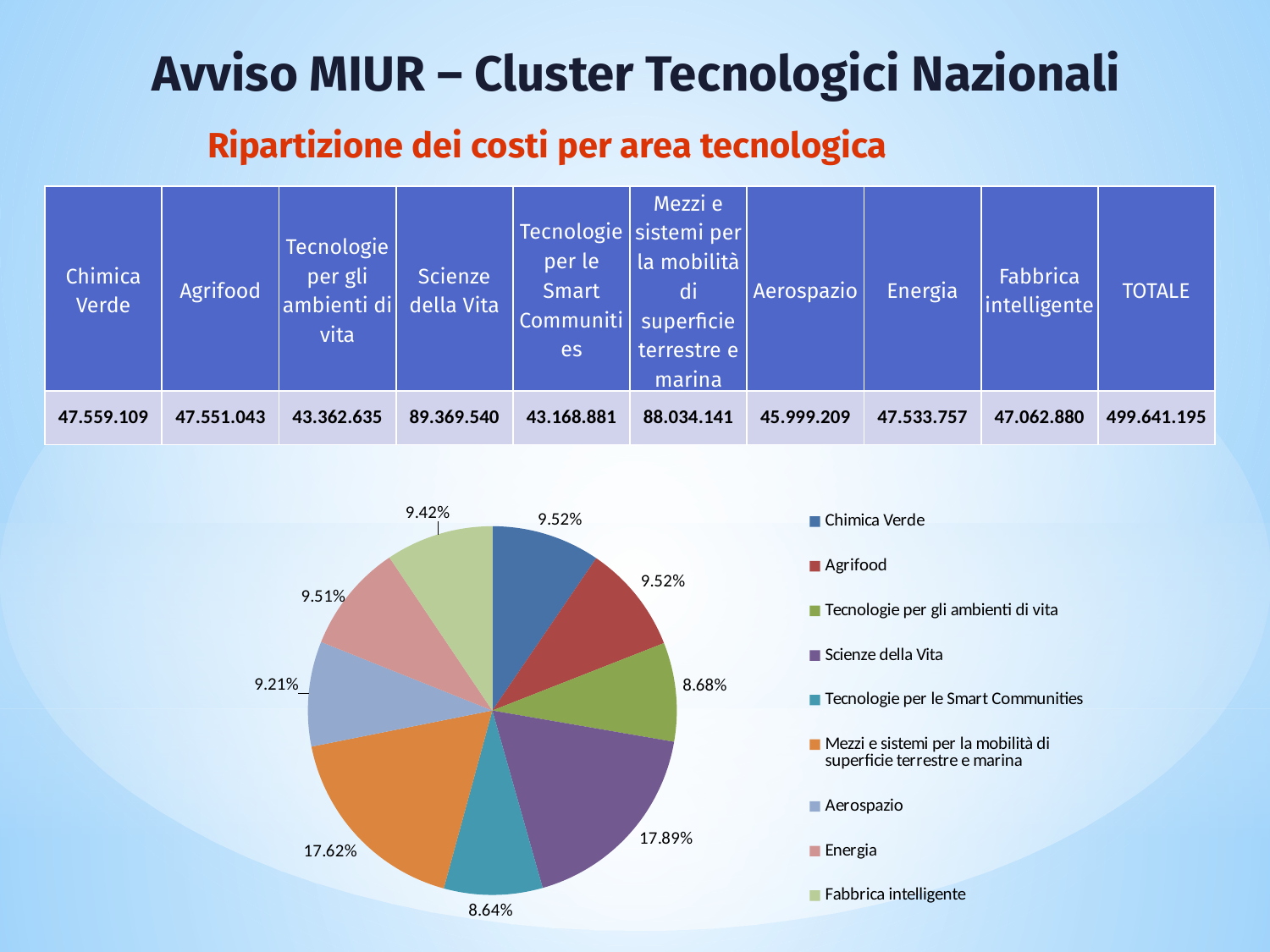

Avviso MIUR – Cluster Tecnologici Nazionali
Ripartizione dei costi per area tecnologica

| Chimica Verde | Agrifood | Tecnologie per gli ambienti di vita | Scienze della Vita | Tecnologie per le Smart Communities | Mezzi e sistemi per la mobilità di superficie terrestre e marina | Aerospazio | Energia | Fabbrica intelligente | TOTALE |
| --- | --- | --- | --- | --- | --- | --- | --- | --- | --- |
| 47.559.109 | 47.551.043 | 43.362.635 | 89.369.540 | 43.168.881 | 88.034.141 | 45.999.209 | 47.533.757 | 47.062.880 | 499.641.195 |

### Chart

| Category |  |
|---|---|
| Chimica Verde | 47559109.0 |
| Agrifood | 47551043.43 |
| Tecnologie per gli ambienti di vita | 43362635.0 |
| Scienze della Vita | 89369540.0 |
| Tecnologie per le Smart Communities | 43168881.0 |
| Mezzi e sistemi per la mobilità di superficie terrestre e marina | 88034140.69 |
| Aerospazio | 45999209.0 |
| Energia | 47533757.0 |
| Fabbrica intelligente | 47062880.010000005 |